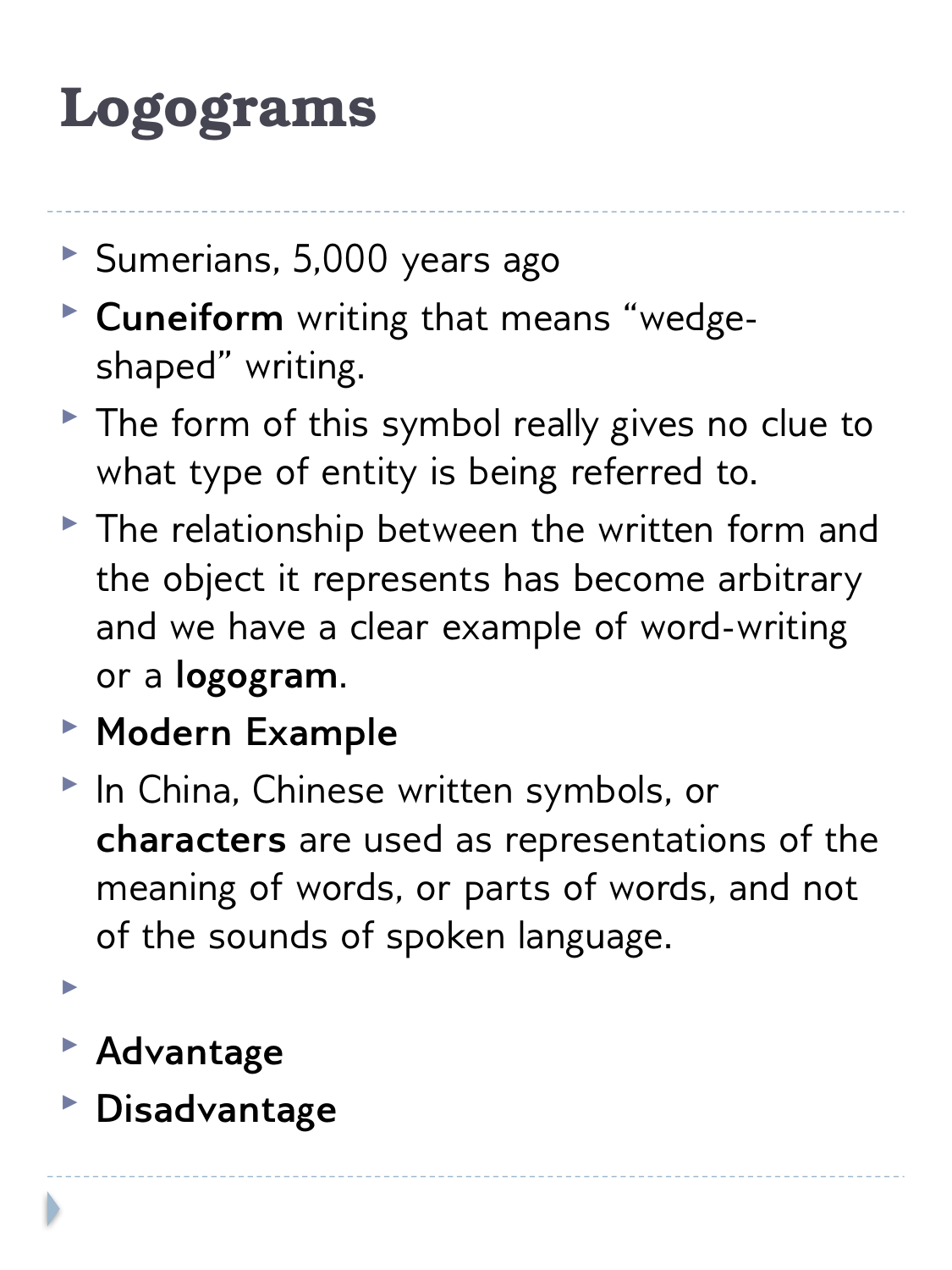

# Logograms
Sumerians, 5,000 years ago
Cuneiform writing that means “wedge- shaped” writing.
The form of this symbol really gives no clue to what type of entity is being referred to.
The relationship between the written form and the object it represents has become arbitrary and we have a clear example of word-writing or a logogram.
Modern Example
In China, Chinese written symbols, or characters are used as representations of the meaning of words, or parts of words, and not of the sounds of spoken language.

Advantage
Disadvantage